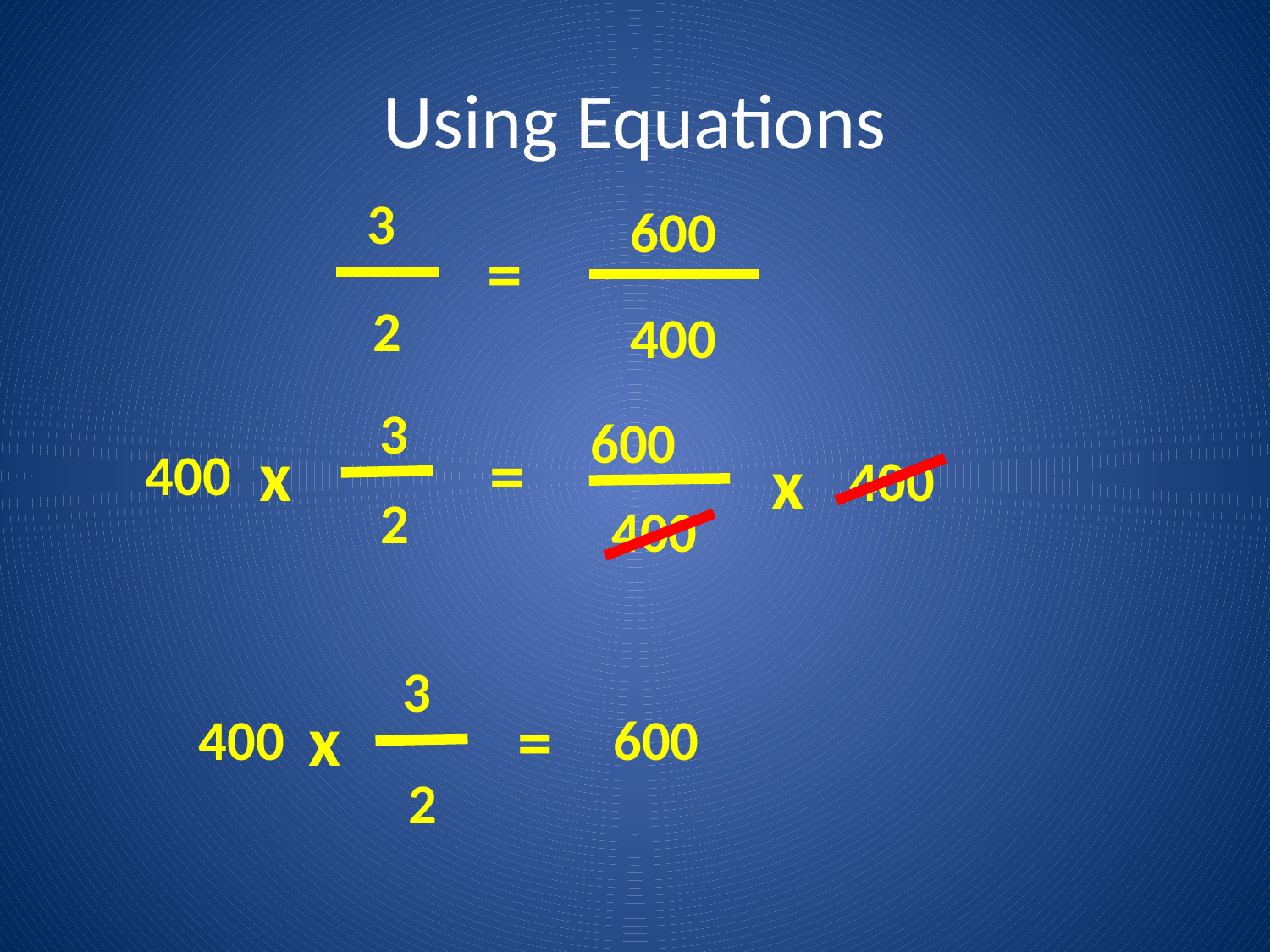

# Using Equations
3
600
=
2
400
3
600
=
x
x
400
400
2
400
3
x
=
600
400
2